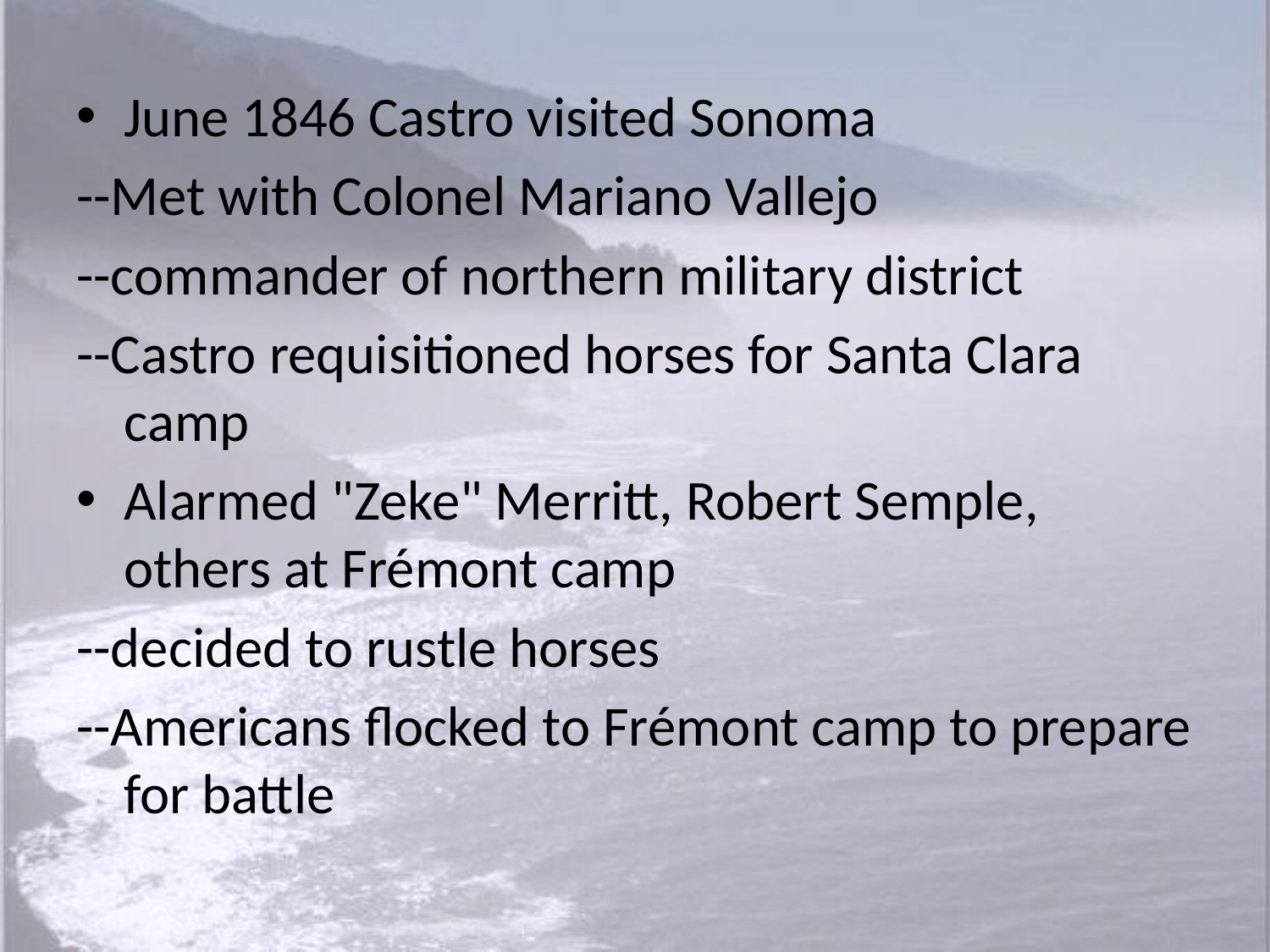

June 1846 Castro visited Sonoma
--Met with Colonel Mariano Vallejo
--commander of northern military district
--Castro requisitioned horses for Santa Clara camp
Alarmed "Zeke" Merritt, Robert Semple, others at Frémont camp
--decided to rustle horses
--Americans flocked to Frémont camp to prepare for battle